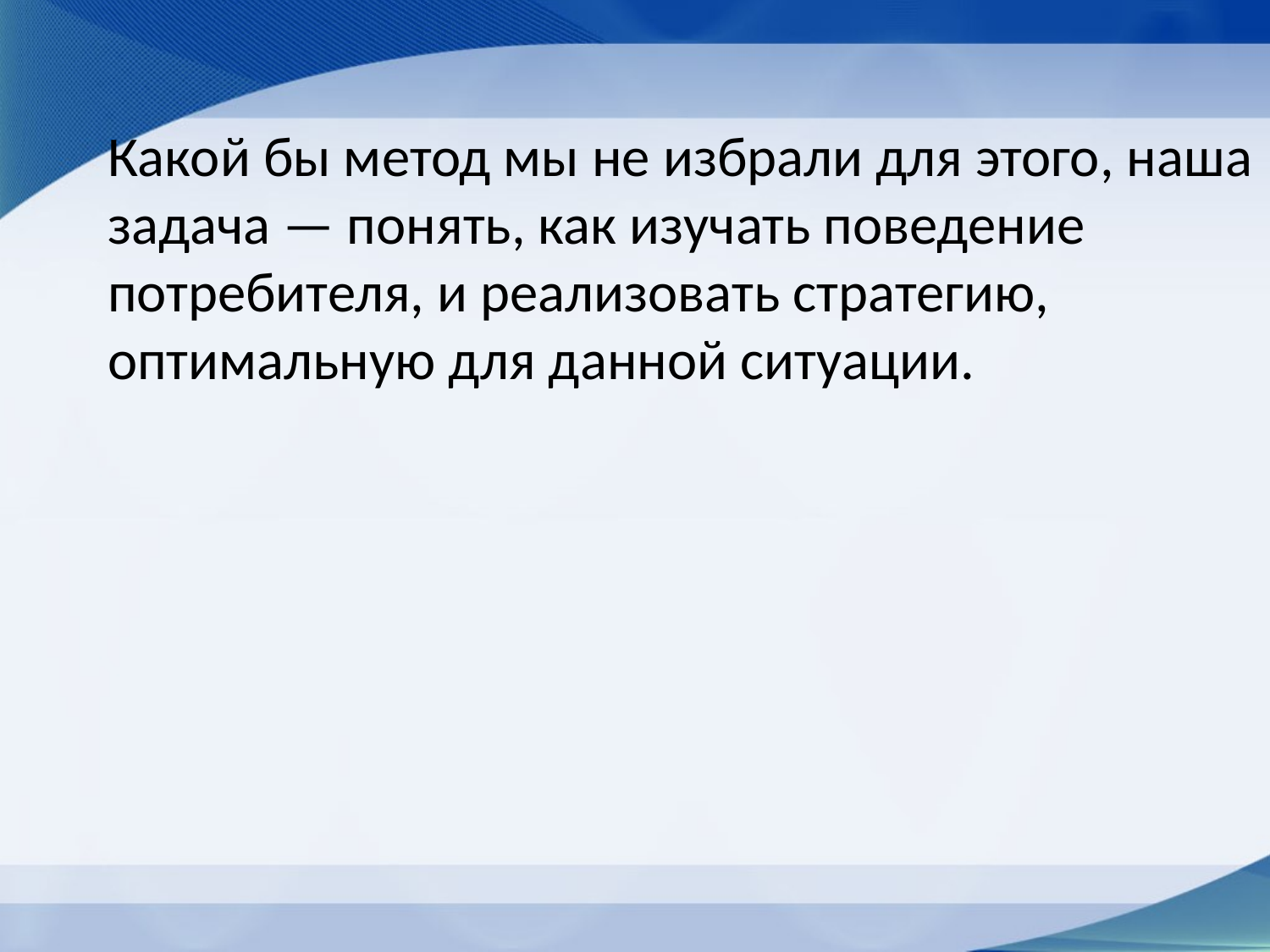

# Какой бы метод мы не избрали для этого, наша задача — понять, как изучать поведение потребителя, и реализовать стратегию, оптимальную для данной ситуации.